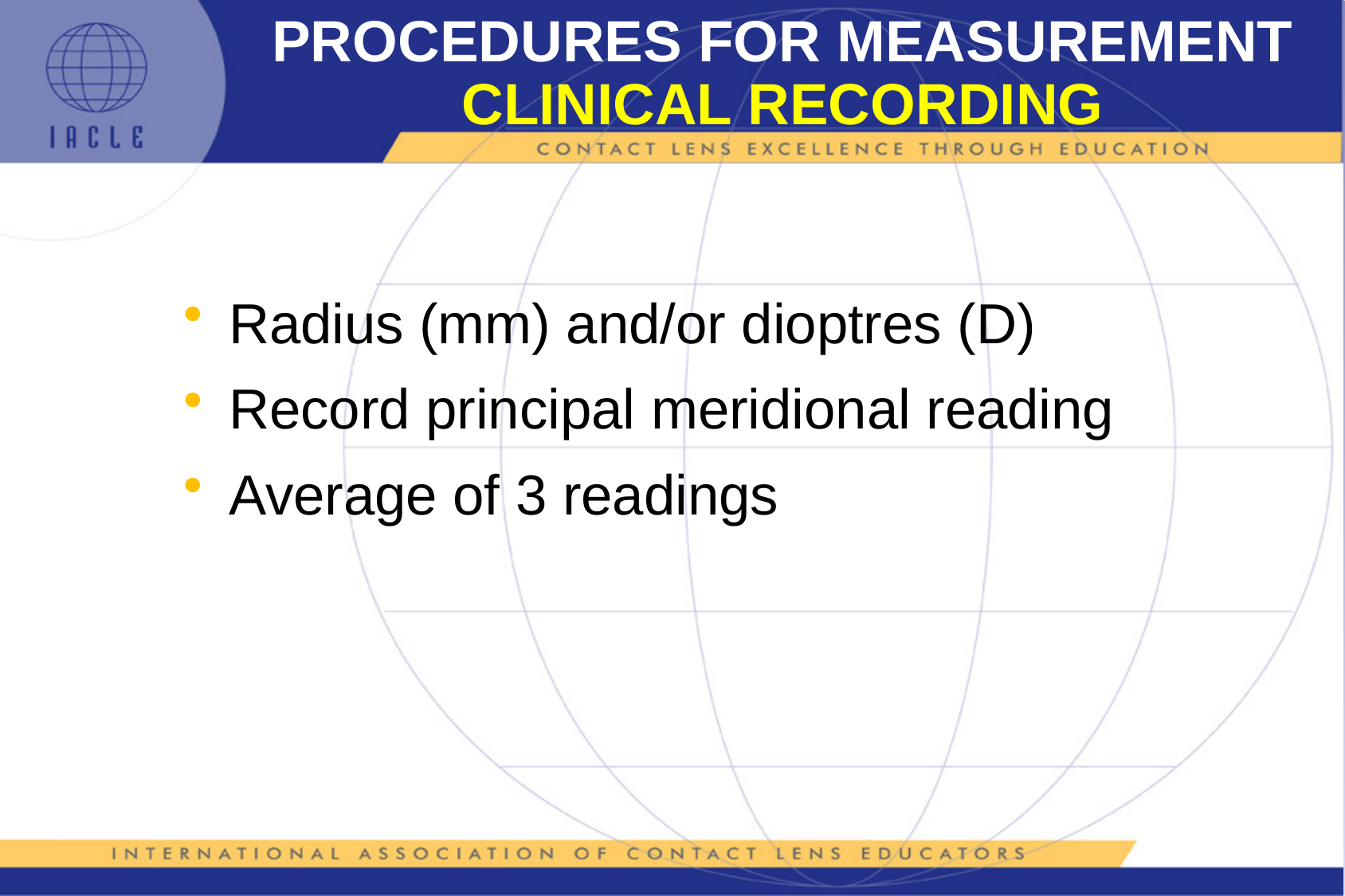

# PROCEDURES FOR MEASUREMENT CLINICAL RECORDING
Radius (mm) and/or dioptres (D)
Record principal meridional reading
Average of 3 readings